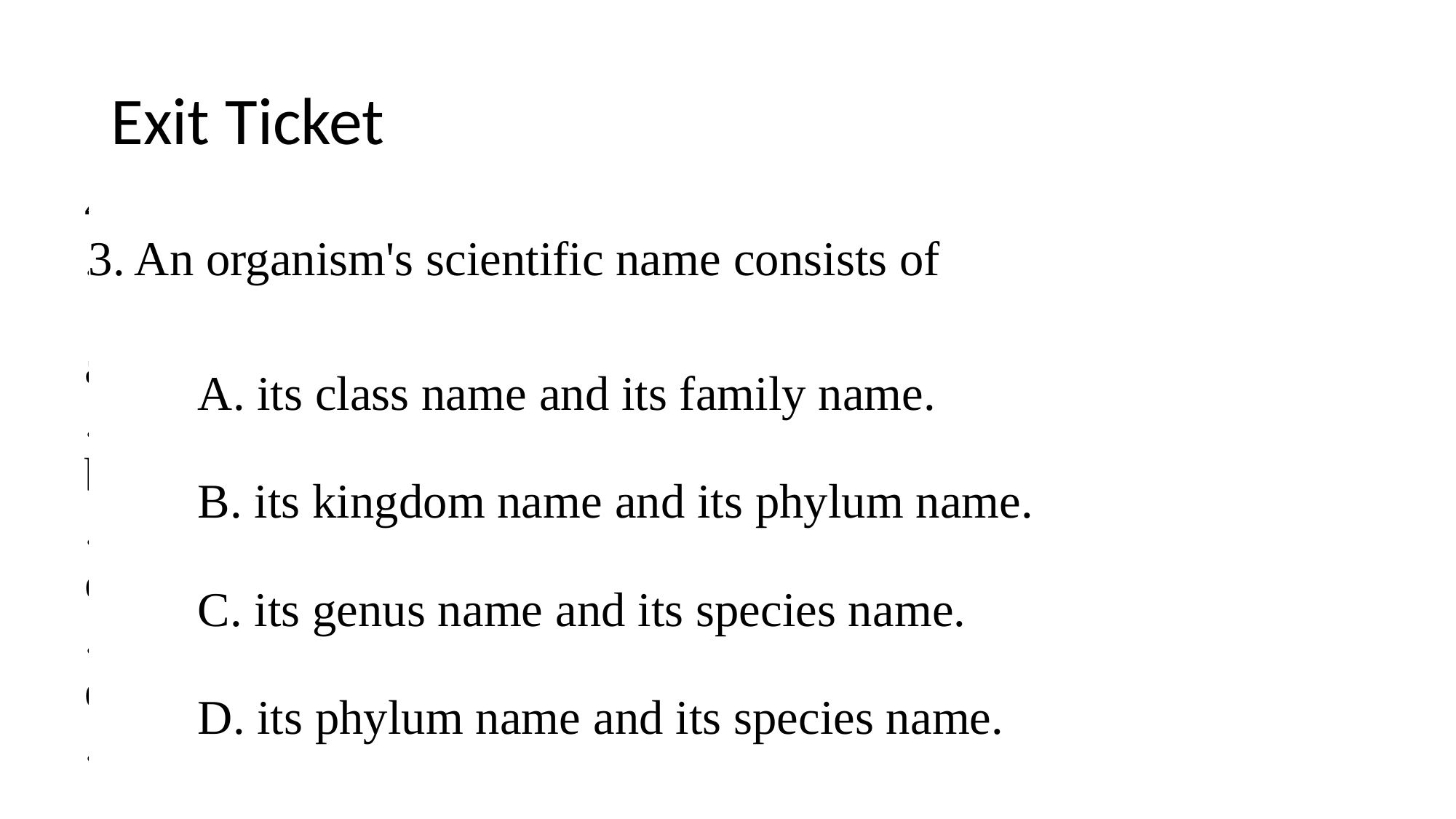

# Exit Ticket
| 4. | 3. An organism's scientific name consists of |
| --- | --- |
| a. | A. its class name and its family name. |
| b. | B. its kingdom name and its phylum name. |
| c. | C. its genus name and its species name. |
| d. | D. its phylum name and its species name. |